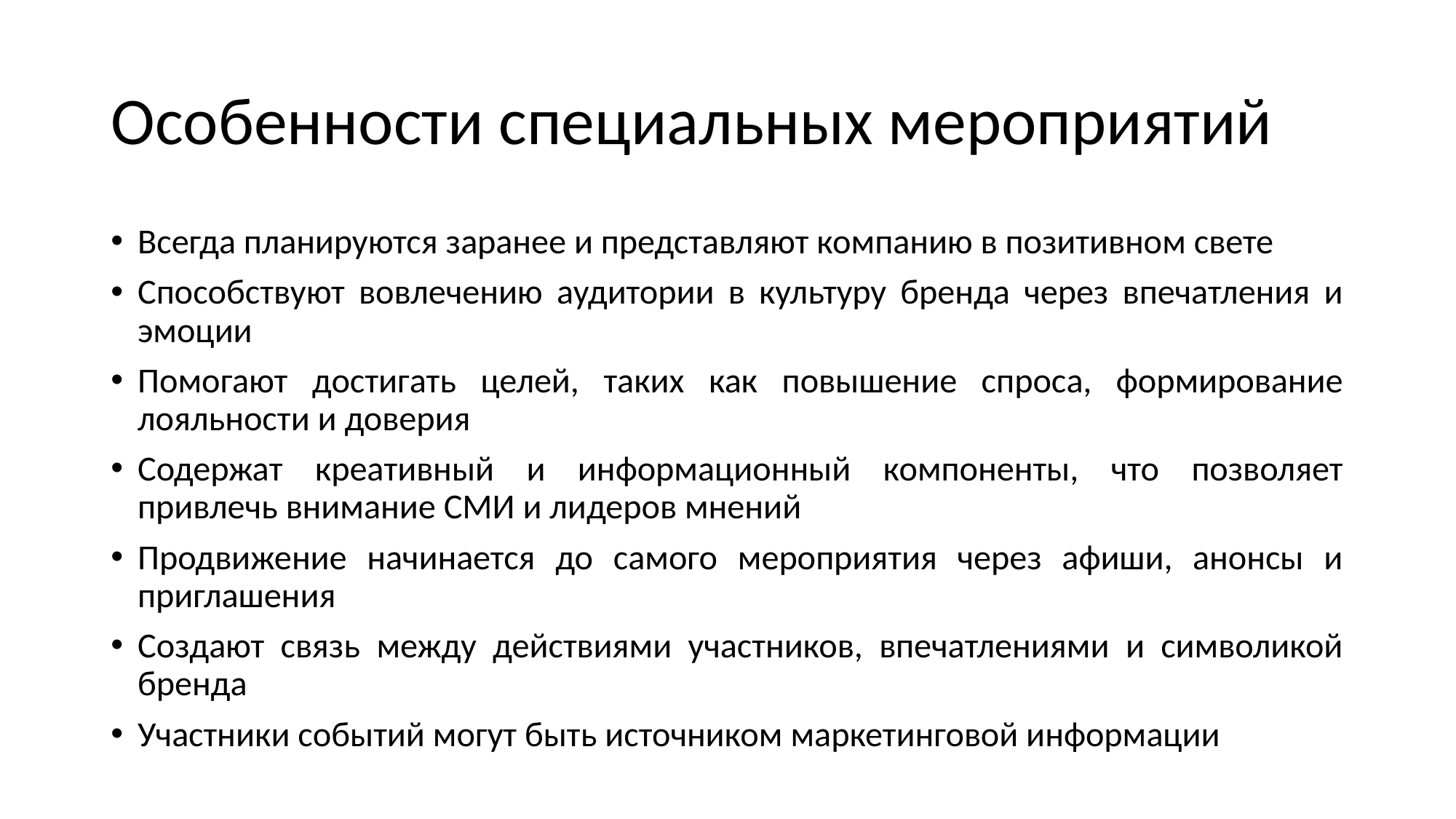

# Особенности специальных мероприятий
Всегда планируются заранее и представляют компанию в позитивном свете
Способствуют вовлечению аудитории в культуру бренда через впечатления и эмоции
Помогают достигать целей, таких как повышение спроса, формирование лояльности и доверия
Содержат креативный и информационный компоненты, что позволяет привлечь внимание СМИ и лидеров мнений
Продвижение начинается до самого мероприятия через афиши, анонсы и приглашения
Создают связь между действиями участников, впечатлениями и символикой бренда
Участники событий могут быть источником маркетинговой информации